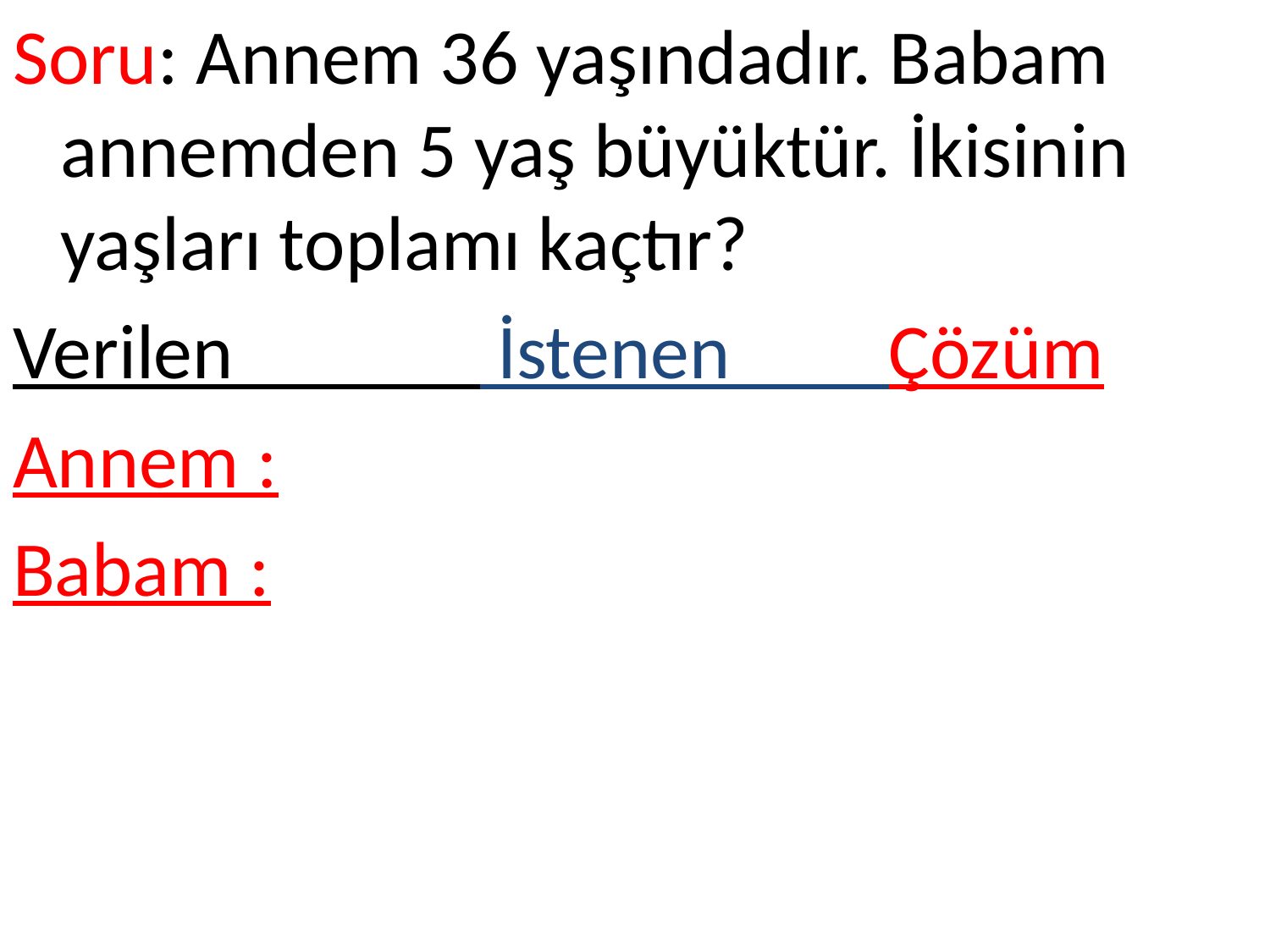

Soru: Annem 36 yaşındadır. Babam annemden 5 yaş büyüktür. İkisinin yaşları toplamı kaçtır?
Verilen               İstenen         Çözüm
Annem :
Babam :